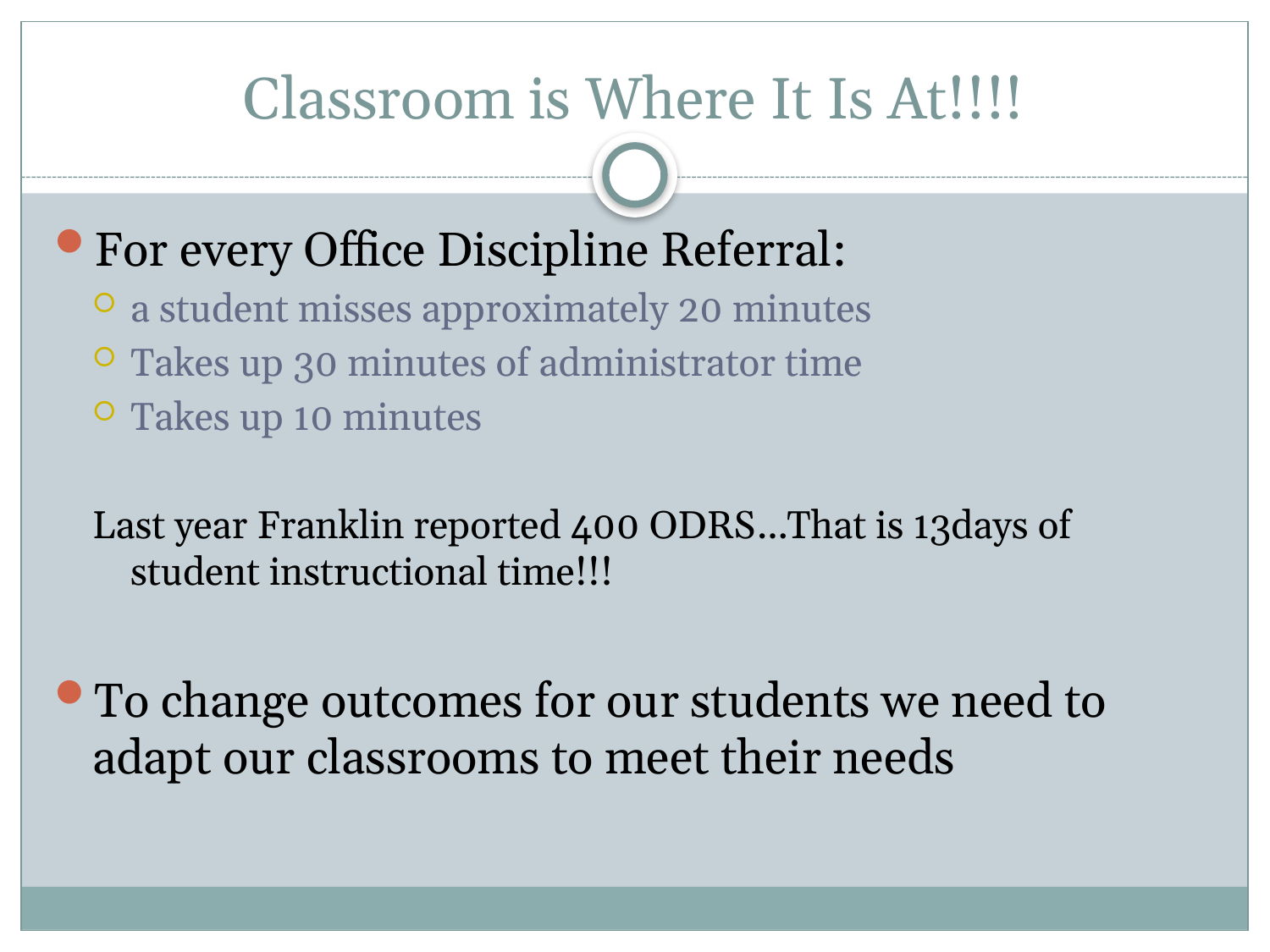

# Classroom is Where It Is At!!!!
For every Office Discipline Referral:
a student misses approximately 20 minutes
Takes up 30 minutes of administrator time
Takes up 10 minutes

Last year Franklin reported 400 ODRS…That is 13days of student instructional time!!!

To change outcomes for our students we need to adapt our classrooms to meet their needs